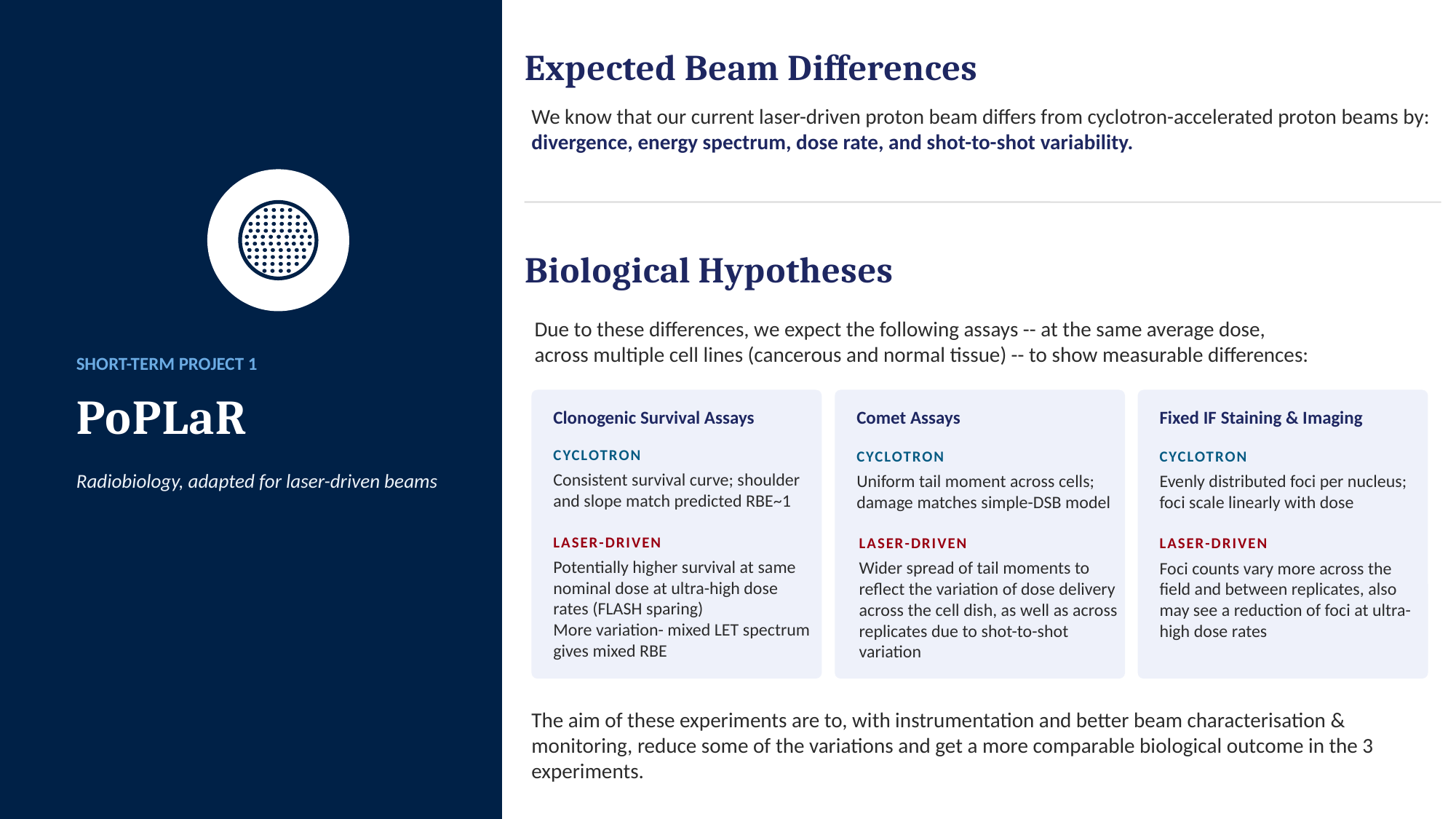

Expected Beam Differences
We know that our current laser-driven proton beam differs from cyclotron-accelerated proton beams by: divergence, energy spectrum, dose rate, and shot-to-shot variability.

Biological Hypotheses
Due to these differences, we expect the following assays -- at the same average dose, across multiple cell lines (cancerous and normal tissue) -- to show measurable differences:
SHORT-TERM PROJECT 1
PoPLaR

Clonogenic Survival Assays
Comet Assays
Fixed IF Staining & Imaging
CYCLOTRON
CYCLOTRON
CYCLOTRON
Radiobiology, adapted for laser-driven beams
Consistent survival curve; shoulder and slope match predicted RBE~1
Evenly distributed foci per nucleus; foci scale linearly with dose
Uniform tail moment across cells; damage matches simple-DSB model
LASER-DRIVEN
LASER-DRIVEN
LASER-DRIVEN
Potentially higher survival at same nominal dose at ultra-high dose rates (FLASH sparing)
More variation- mixed LET spectrum gives mixed RBE
Wider spread of tail moments to reflect the variation of dose delivery across the cell dish, as well as across replicates due to shot-to-shot variation
Foci counts vary more across the field and between replicates, also may see a reduction of foci at ultra-high dose rates
The aim of these experiments are to, with instrumentation and better beam characterisation & monitoring, reduce some of the variations and get a more comparable biological outcome in the 3 experiments.